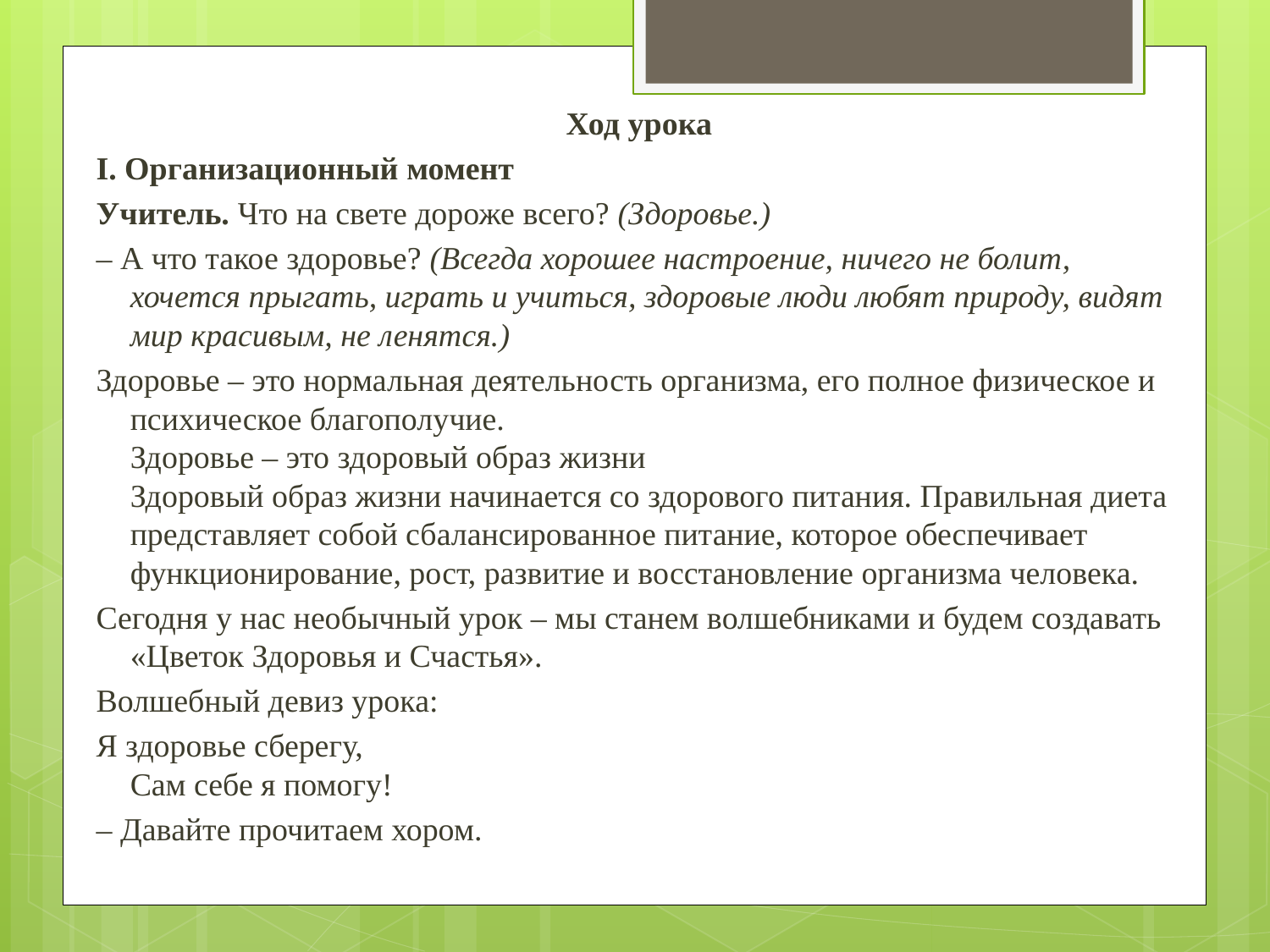

Ход урока
I. Организационный момент
Учитель. Что на свете дороже всего? (Здоровье.)
– А что такое здоровье? (Всегда хорошее настроение, ничего не болит, хочется прыгать, играть и учиться, здоровые люди любят природу, видят мир красивым, не ленятся.)
Здоровье – это нормальная деятельность организма, его полное физическое и психическое благополучие.
Здоровье – это здоровый образ жизни
Здоровый образ жизни начинается со здорового питания. Правильная диета представляет собой сбалансированное питание, которое обеспечивает функционирование, рост, развитие и восстановление организма человека.
Сегодня у нас необычный урок – мы станем волшебниками и будем создавать «Цветок Здоровья и Счастья».
Волшебный девиз урока:
Я здоровье сберегу,
Сам себе я помогу!
– Давайте прочитаем хором.

#